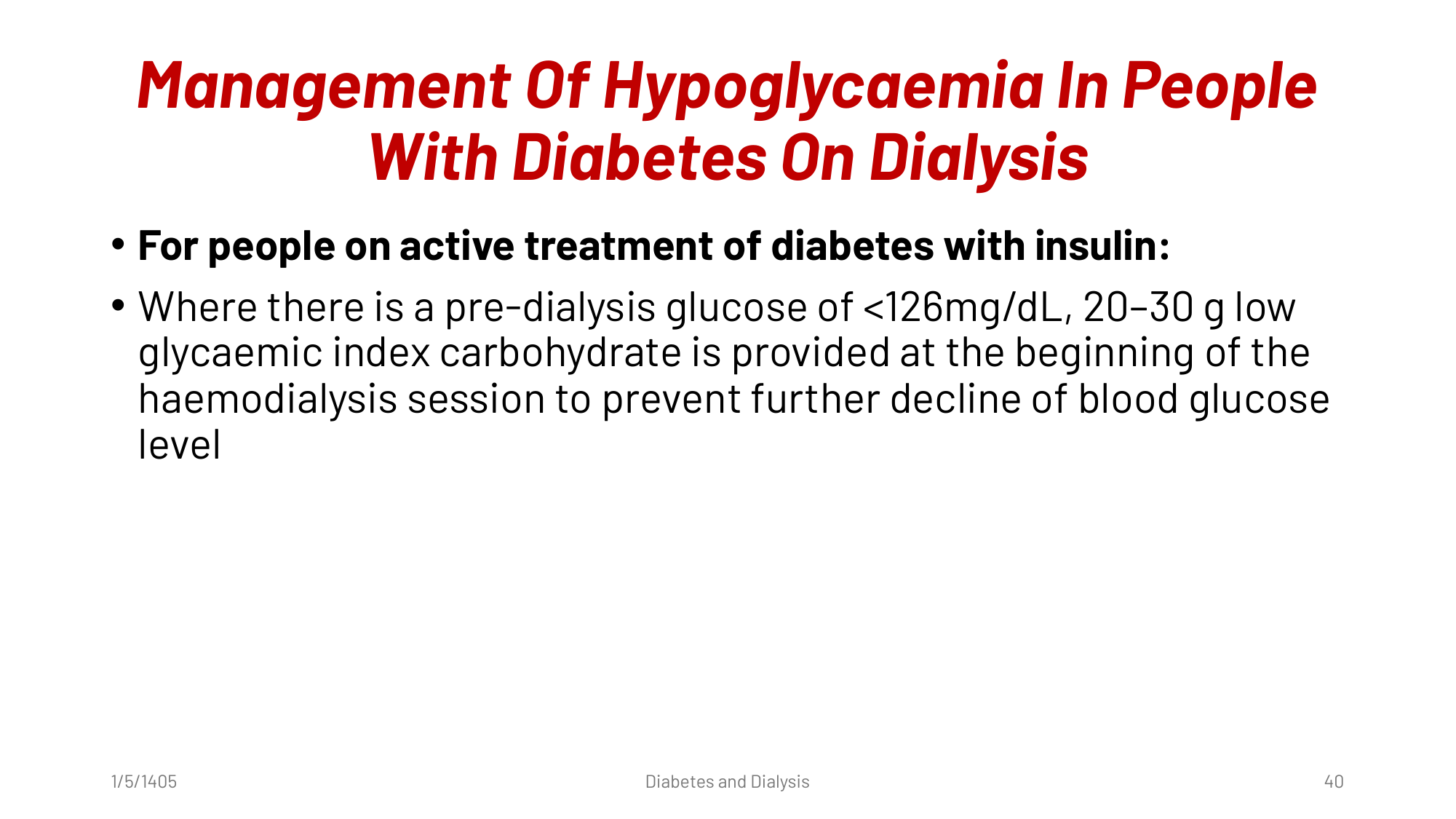

# Management Of Hypoglycaemia In People With Diabetes On Dialysis
For people on active treatment of diabetes with insulin:
Where there is a pre-dialysis glucose of <126mg/dL, 20–30 g low glycaemic index carbohydrate is provided at the beginning of the haemodialysis session to prevent further decline of blood glucose level

1/5/1405
Diabetes and Dialysis
40